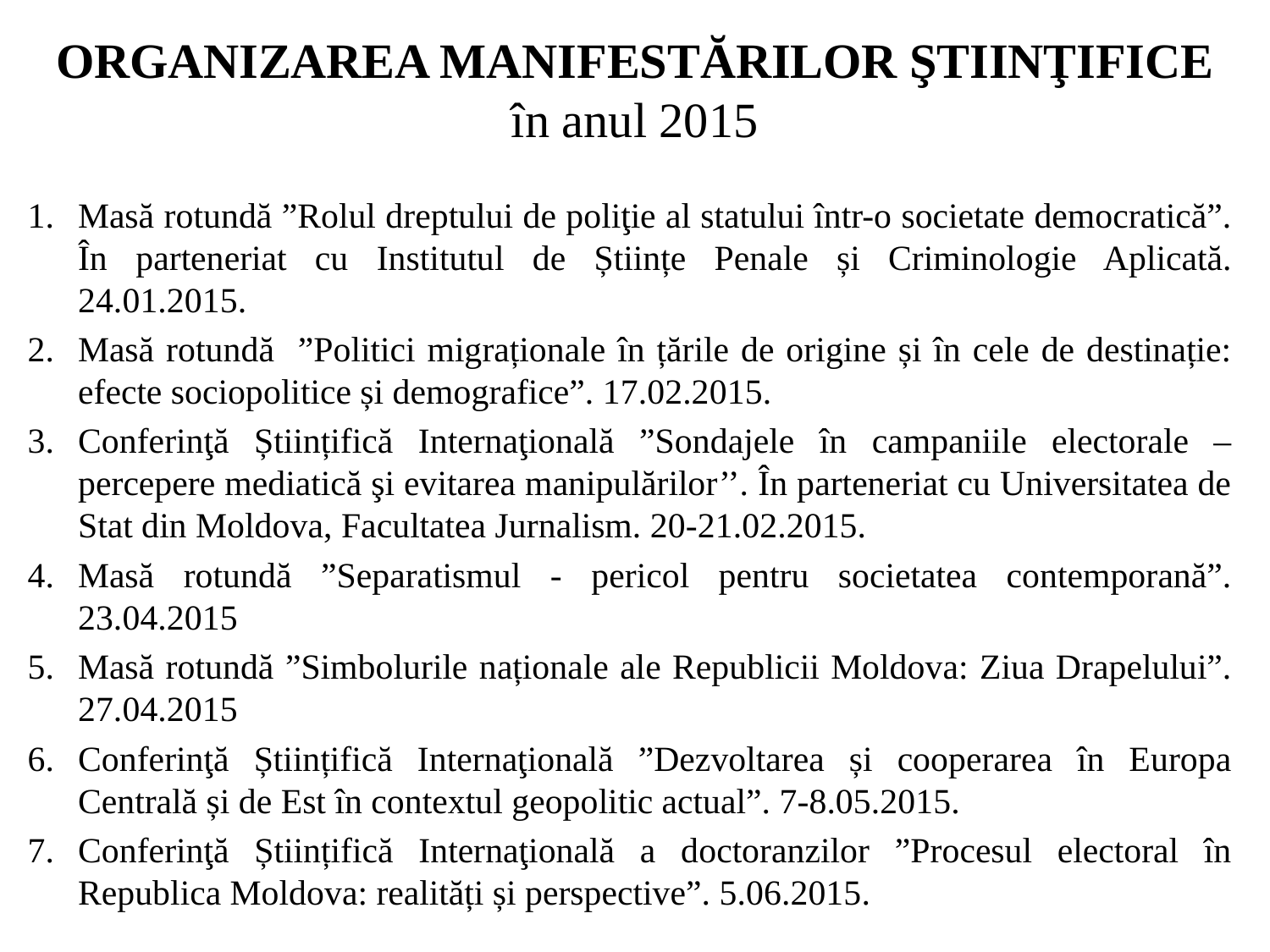

# ORGANIZAREA manifestărilor ŞTIINŢIFICE în anul 2015
1.	Masă rotundă ”Rolul dreptului de poliţie al statului într-o societate democratică”. În parteneriat cu Institutul de Științe Penale și Criminologie Aplicată. 24.01.2015.
2.	Masă rotundă  ”Politici migraționale în țările de origine și în cele de destinație: efecte sociopolitice și demografice”. 17.02.2015.
3.	Conferinţă Științifică Internaţională ”Sondajele în campaniile electorale – percepere mediatică şi evitarea manipulărilor’’. În parteneriat cu Universitatea de Stat din Moldova, Facultatea Jurnalism. 20-21.02.2015.
4.	Masă rotundă ”Separatismul - pericol pentru societatea contemporană”. 23.04.2015
5.	Masă rotundă ”Simbolurile naționale ale Republicii Moldova: Ziua Drapelului”. 27.04.2015
6.	Conferinţă Științifică Internaţională ”Dezvoltarea și cooperarea în Europa Centrală și de Est în contextul geopolitic actual”. 7-8.05.2015.
7.	Conferinţă Științifică Internaţională a doctoranzilor ”Procesul electoral în Republica Moldova: realități și perspective”. 5.06.2015.